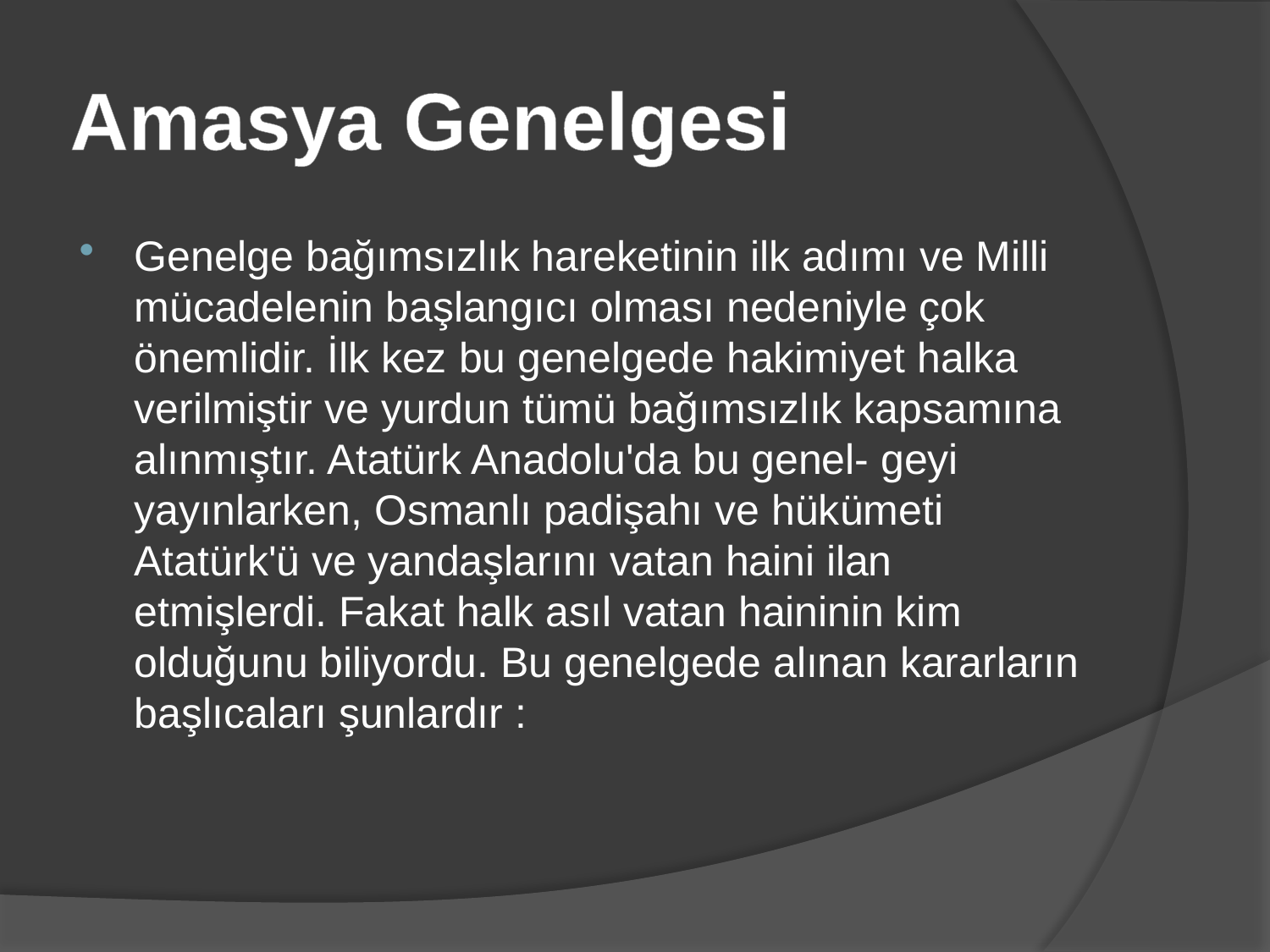

# Amasya Genelgesi
Genelge bağımsızlık hareketinin ilk adımı ve Milli mücadelenin başlangıcı olması nedeniyle çok önemlidir. İlk kez bu genelgede hakimiyet halka verilmiştir ve yurdun tümü bağımsızlık kapsamına alınmıştır. Atatürk Anadolu'da bu genel- geyi yayınlarken, Osmanlı padişahı ve hükümeti Atatürk'ü ve yandaşlarını vatan haini ilan etmişlerdi. Fakat halk asıl vatan haininin kim olduğunu biliyordu. Bu genelgede alınan kararların başlıcaları şunlardır :